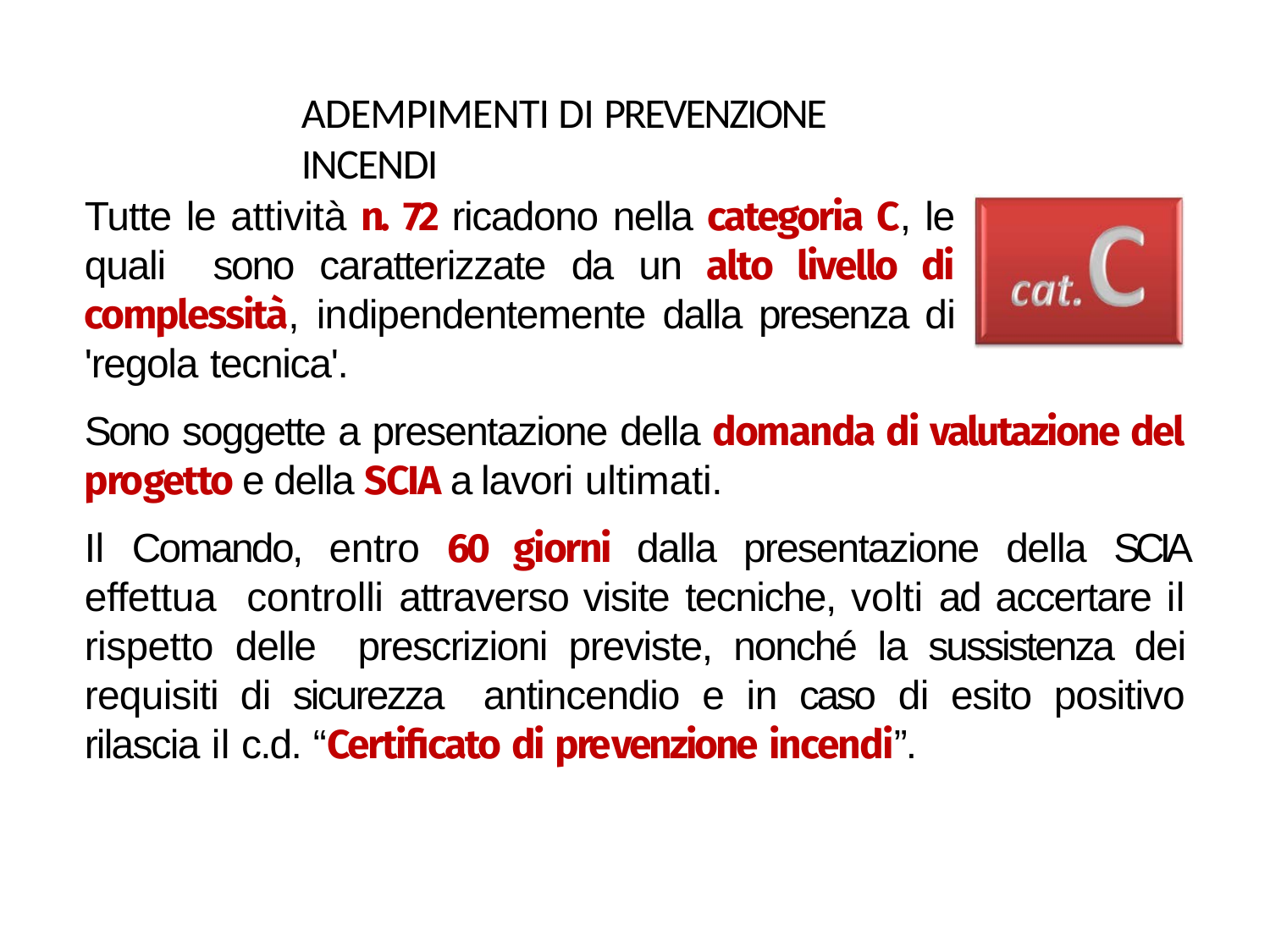

# ADEMPIMENTI DI PREVENZIONE INCENDI
Tutte le attività n. 72 ricadono nella categoria C, le quali  sono caratterizzate da un alto livello di complessità, indipendentemente dalla presenza di 'regola tecnica'.
Sono soggette a presentazione della domanda di valutazione del progetto e della SCIA a lavori ultimati.
Il Comando, entro 60 giorni dalla presentazione della SCIA effettua  controlli attraverso visite tecniche, volti ad accertare il rispetto delle  prescrizioni previste, nonché la sussistenza dei requisiti di sicurezza  antincendio e in caso di esito positivo rilascia il c.d. “Certificato di prevenzione incendi”.